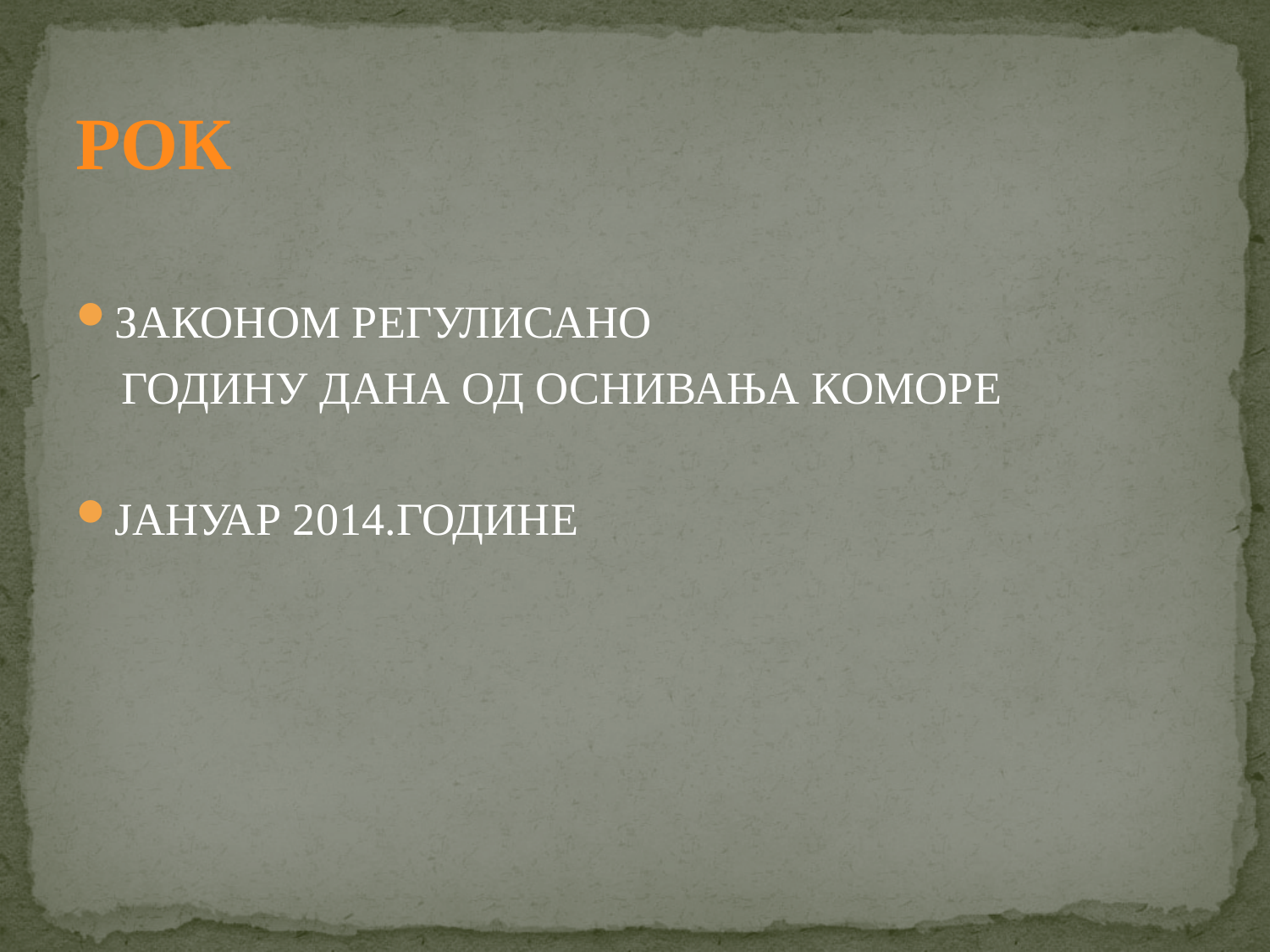

# РОК
ЗАКОНОМ РЕГУЛИСАНО
    ГОДИНУ ДАНА ОД ОСНИВАЊА КОМОРЕ

ЈАНУАР 2014.ГОДИНЕ